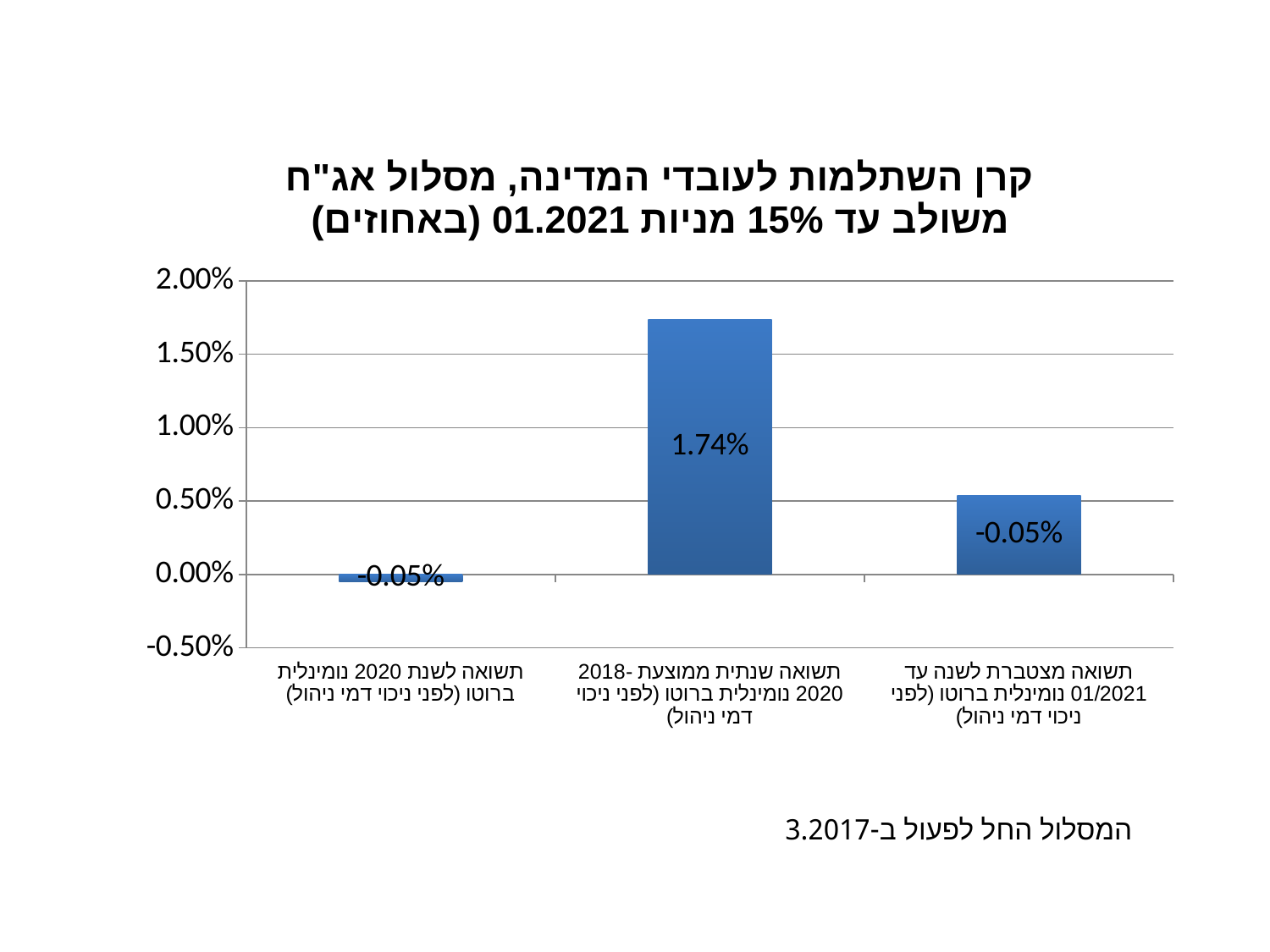

### Chart: קרן השתלמות לעובדי המדינה, מסלול אג"ח משולב עד 15% מניות 01.2021 (באחוזים)

| Category | קרן השתלמות לעובדי המדינה, מסלול כללי 05.2017 (באחוזים) |
|---|---|
| תשואה לשנת 2020 נומינלית ברוטו (לפני ניכוי דמי ניהול) | -0.0005 |
| תשואה שנתית ממוצעת 2018-2020 נומינלית ברוטו (לפני ניכוי דמי ניהול) | 0.0174 |
| תשואה מצטברת לשנה עד 01/2021 נומינלית ברוטו (לפני ניכוי דמי ניהול) | 0.0054 |
המסלול החל לפעול ב-3.2017